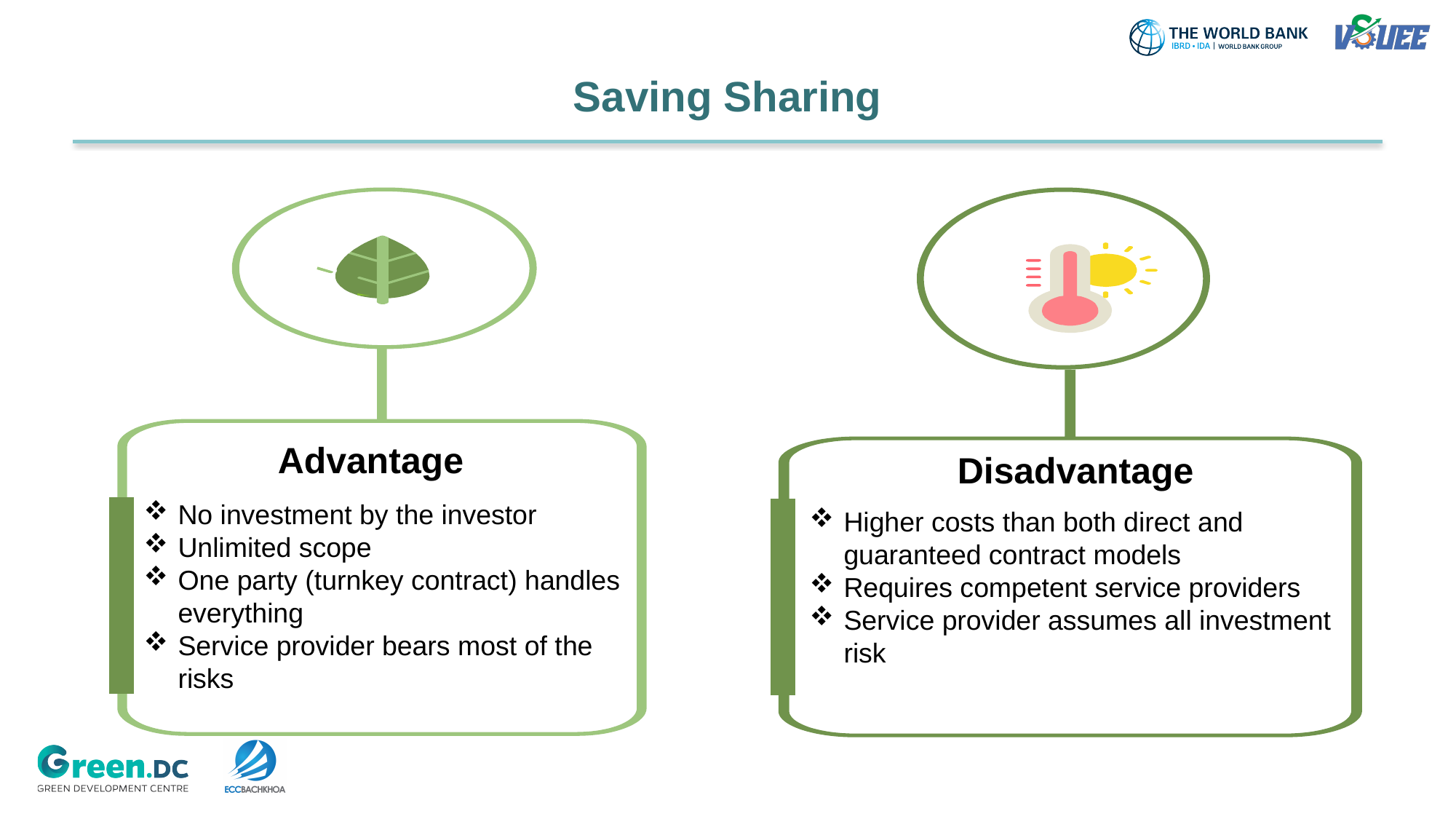

# Saving Sharing

Advantage
No investment by the investor
Unlimited scope
One party (turnkey contract) handles everything
Service provider bears most of the risks

Disadvantage
Higher costs than both direct and guaranteed contract models
Requires competent service providers
Service provider assumes all investment risk